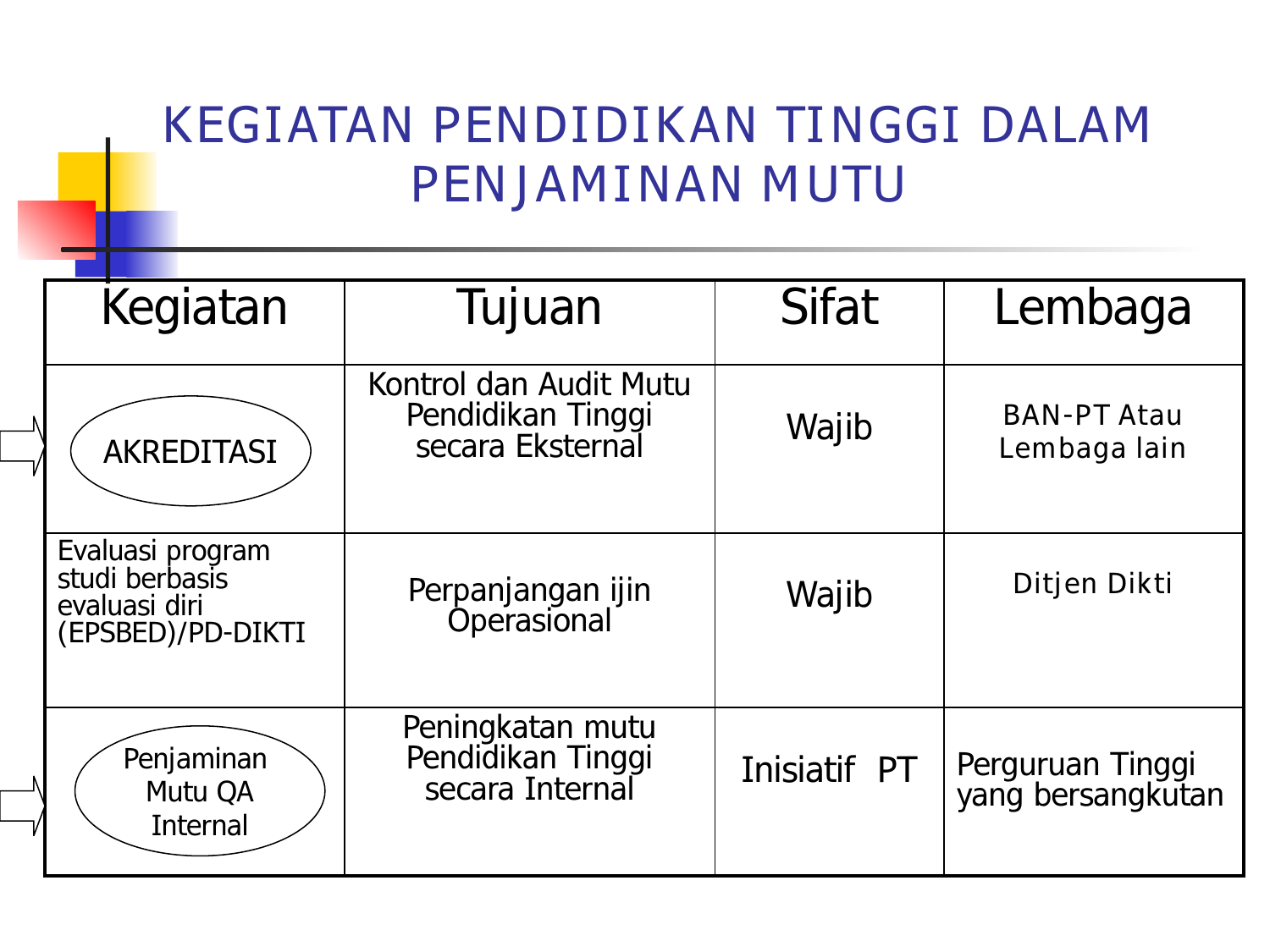

# KEGIATAN PENDIDIKAN TINGGI DALAM PENJAMINAN MUTU
| Kegiatan | Tujuan | Sifat | Lembaga |
| --- | --- | --- | --- |
|  | Kontrol dan Audit Mutu Pendidikan Tinggi secara Eksternal | Wajib | BAN-PT Atau Lembaga lain |
| Evaluasi program studi berbasis evaluasi diri (EPSBED)/PD-DIKTI | Perpanjangan ijin Operasional | Wajib | Ditjen Dikti |
|  | Peningkatan mutu Pendidikan Tinggi secara Internal | Inisiatif PT | Perguruan Tinggi yang bersangkutan |
AKREDITASI

Penjaminan
Mutu QA
Internal